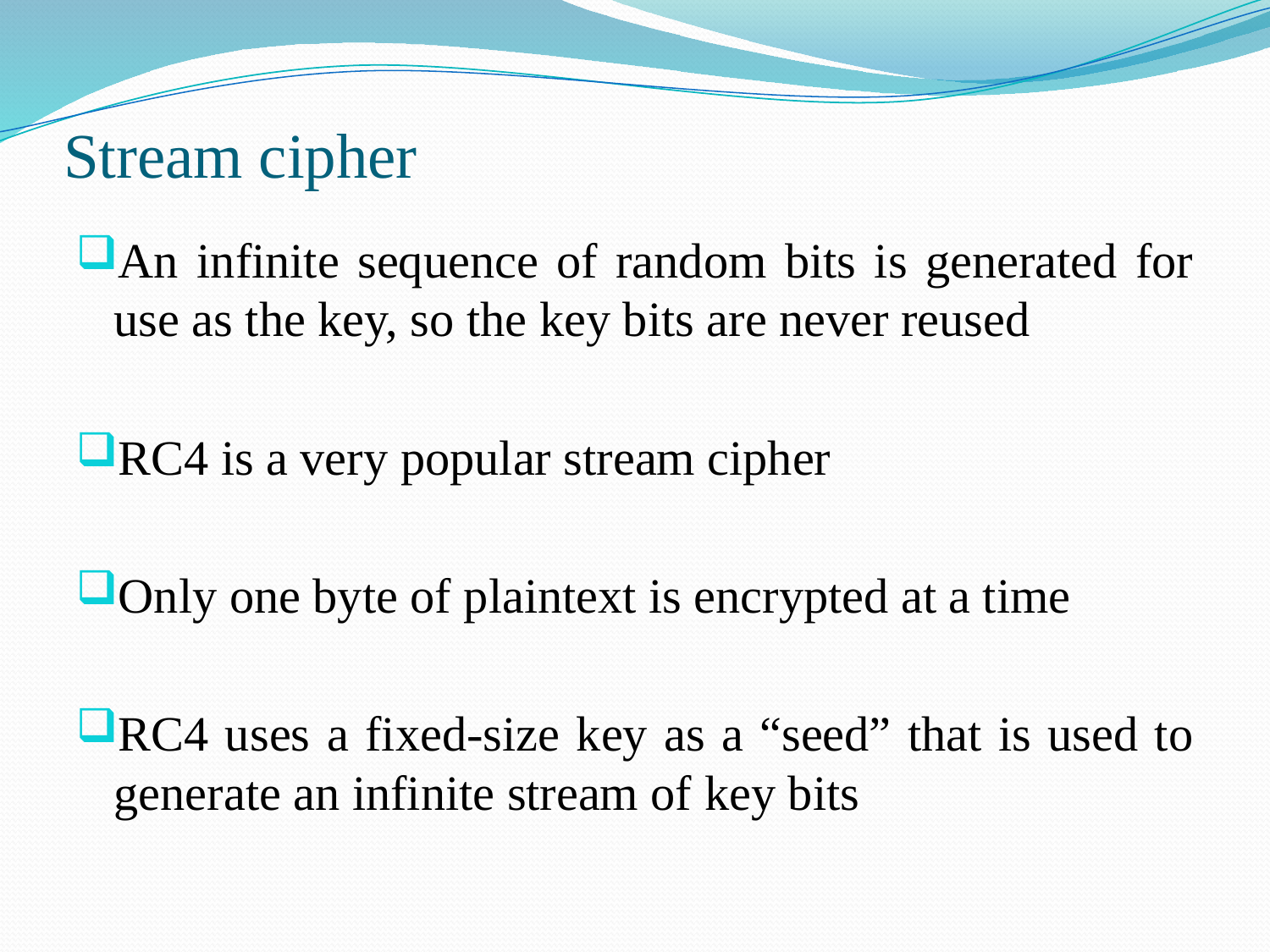

# Stream cipher
An infinite sequence of random bits is generated for use as the key, so the key bits are never reused

RC4 is a very popular stream cipher

Only one byte of plaintext is encrypted at a time

RC4 uses a fixed-size key as a “seed” that is used to generate an infinite stream of key bits